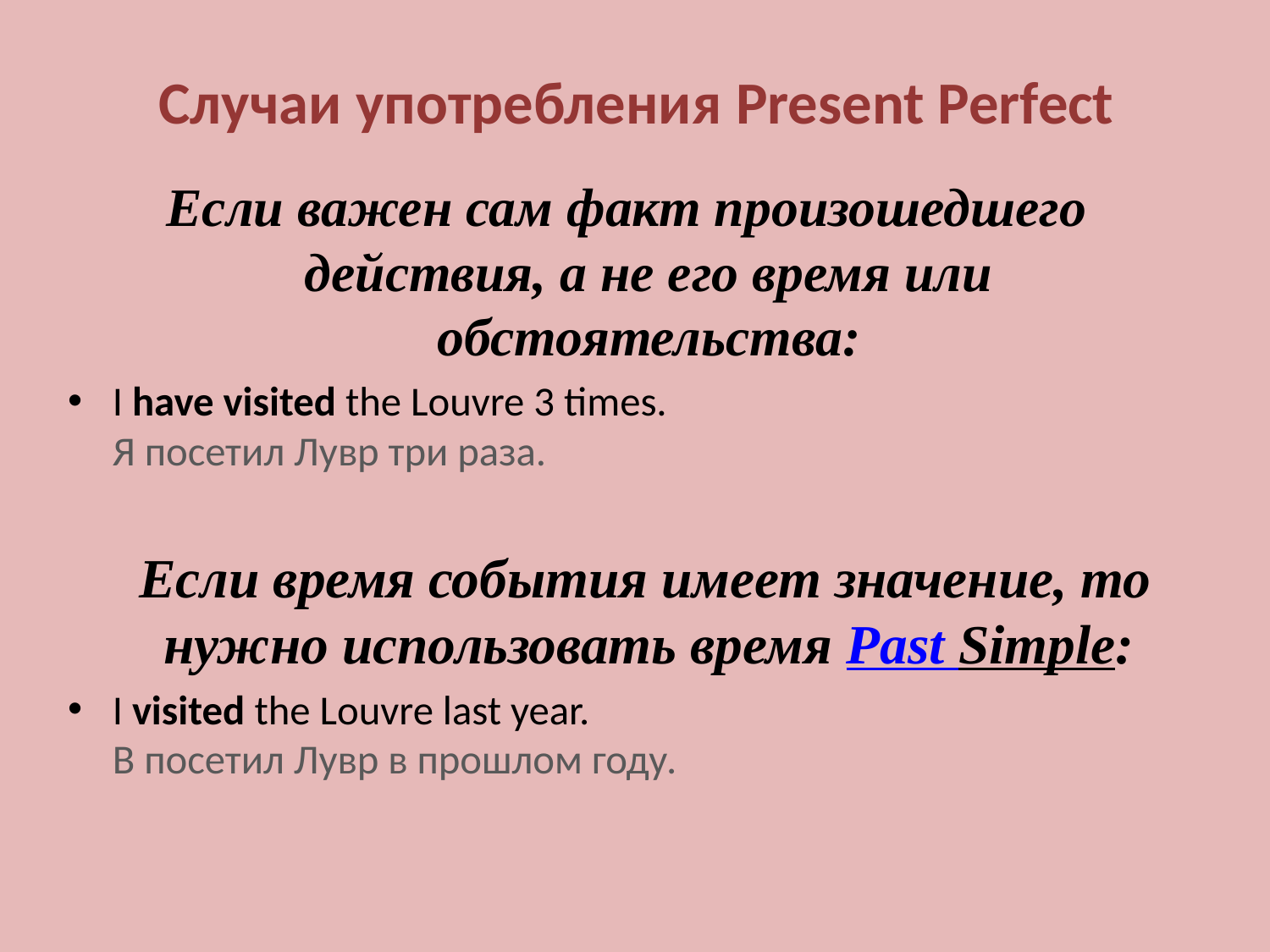

# Случаи употребления Present Perfect
Если важен сам факт произошедшего действия, а не его время или обстоятельства:
I have visited the Louvre 3 times.
Я посетил Лувр три раза.

   Если время события имеет значение, то нужно использовать время Past Simple:
I visited the Louvre last year.
В посетил Лувр в прошлом году.